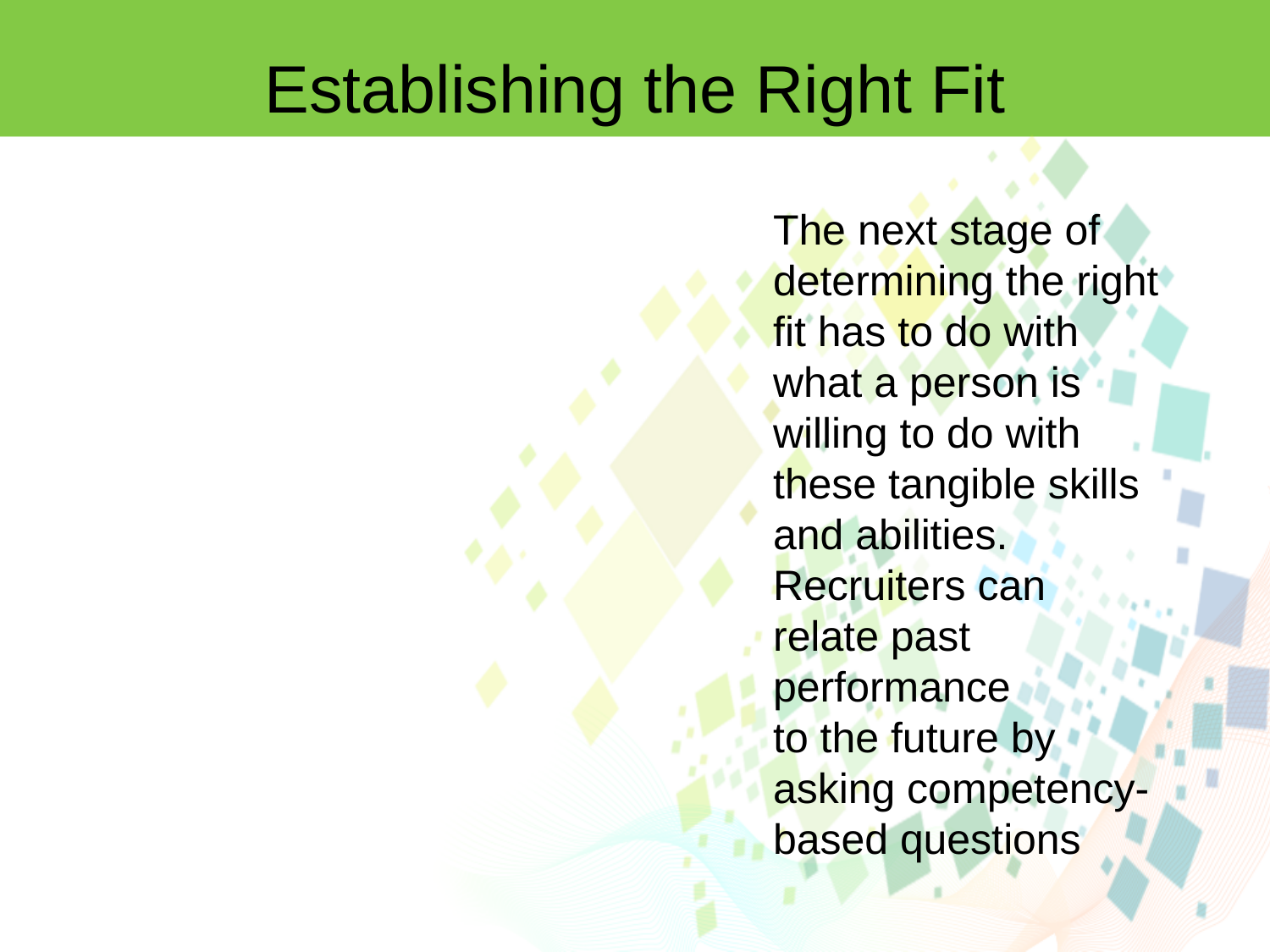

Establishing the Right Fit
The next stage of determining the right fit has to do with what a person is willing to do with these tangible skills and abilities. Recruiters can relate past performance
to the future by asking competency-based questions